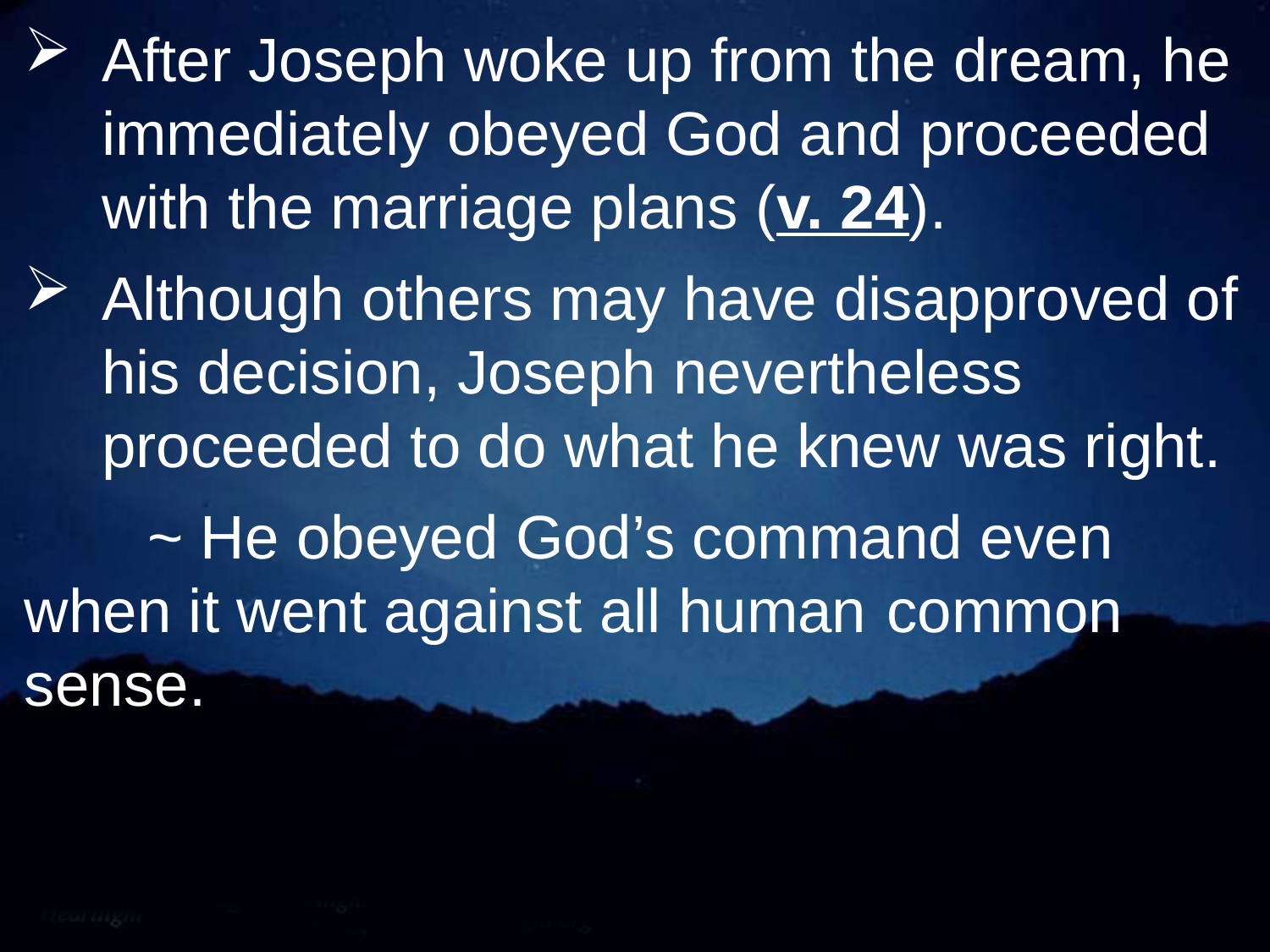

After Joseph woke up from the dream, he immediately obeyed God and proceeded with the marriage plans (v. 24).
Although others may have disapproved of his decision, Joseph nevertheless proceeded to do what he knew was right.
		~ He obeyed God’s command even 						when it went against all human 						common sense.